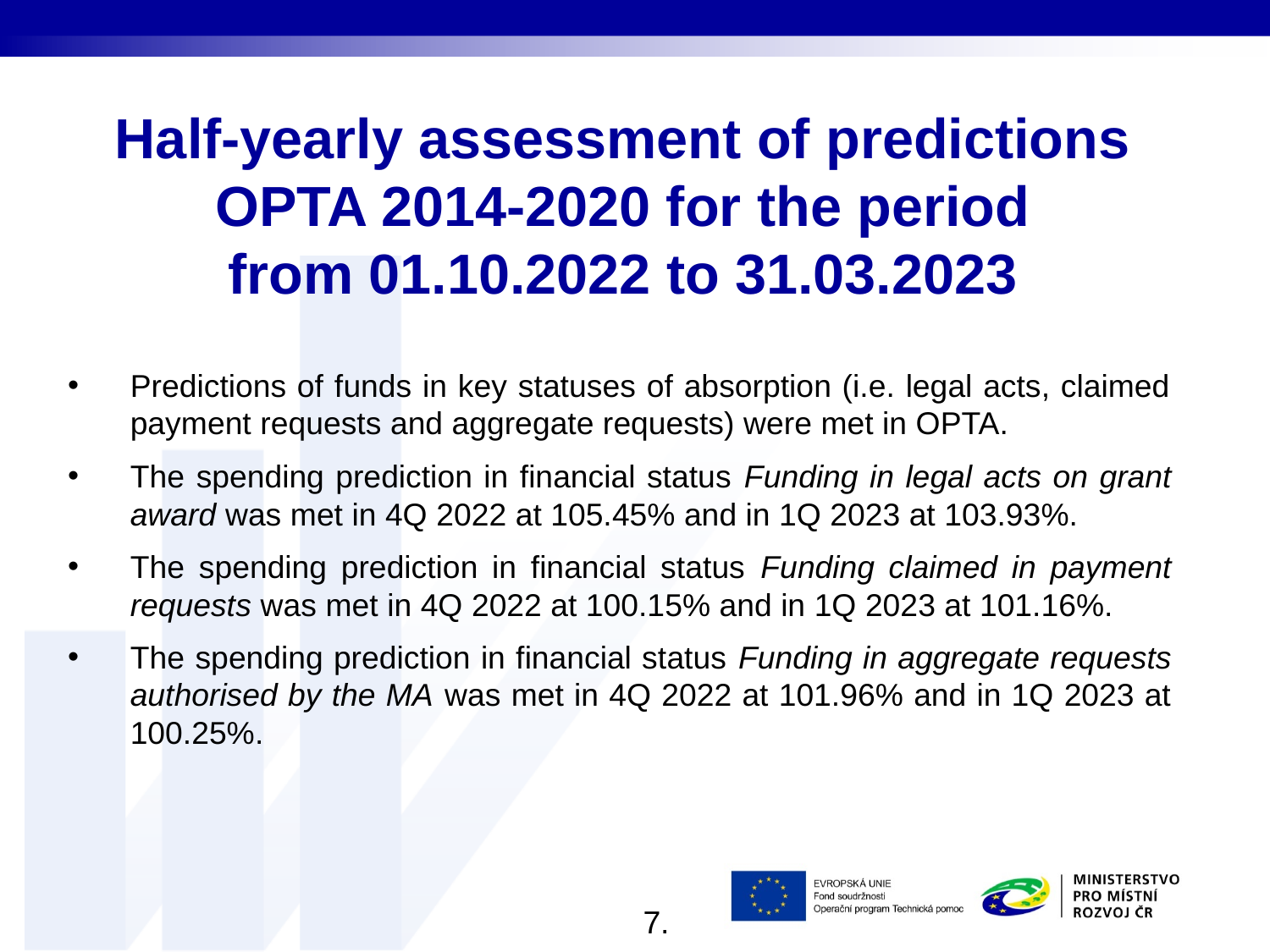

# Half-yearly assessment of predictions OPTA 2014-2020 for the period from 01.10.2022 to 31.03.2023

Predictions of funds in key statuses of absorption (i.e. legal acts, claimed payment requests and aggregate requests) were met in OPTA.
The spending prediction in financial status Funding in legal acts on grant award was met in 4Q 2022 at 105.45% and in 1Q 2023 at 103.93%.
The spending prediction in financial status Funding claimed in payment requests was met in 4Q 2022 at 100.15% and in 1Q 2023 at 101.16%.
The spending prediction in financial status Funding in aggregate requests authorised by the MA was met in 4Q 2022 at 101.96% and in 1Q 2023 at 100.25%.

7.